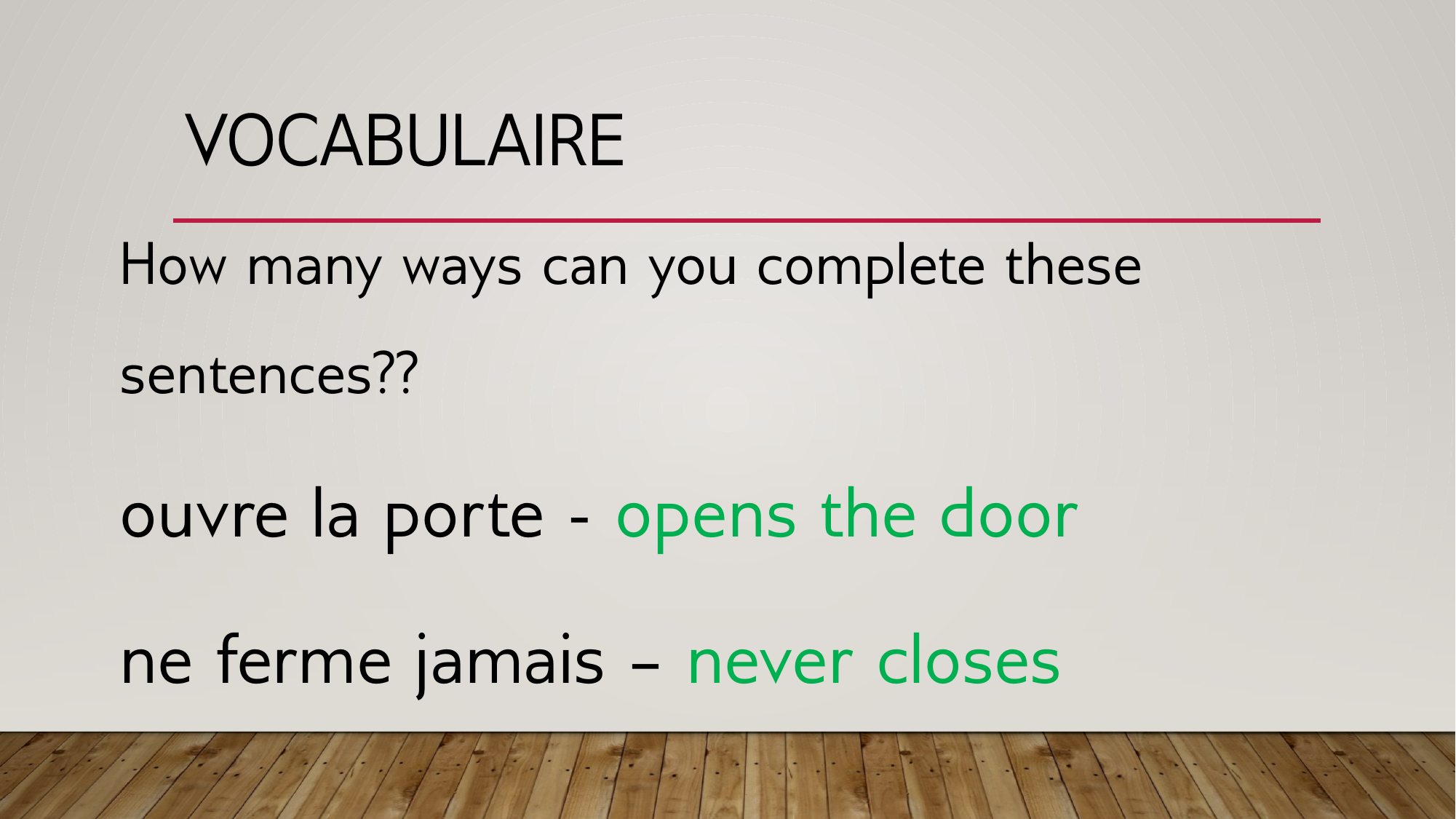

# Vocabulaire
How many ways can you complete these sentences??
ouvre la porte - opens the door
ne ferme jamais – never closes